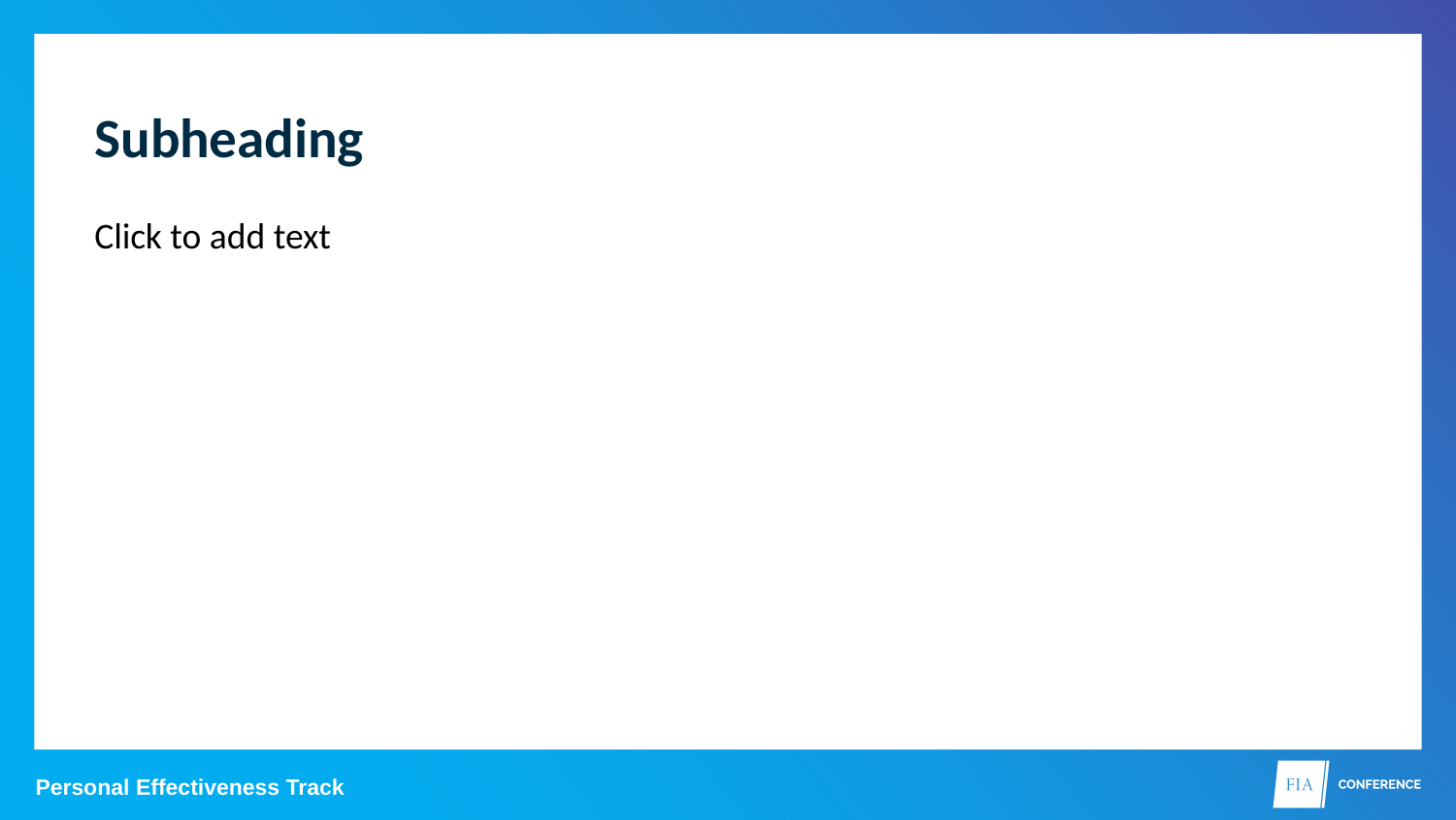

Subheading
Click to add text
Personal Effectiveness Track